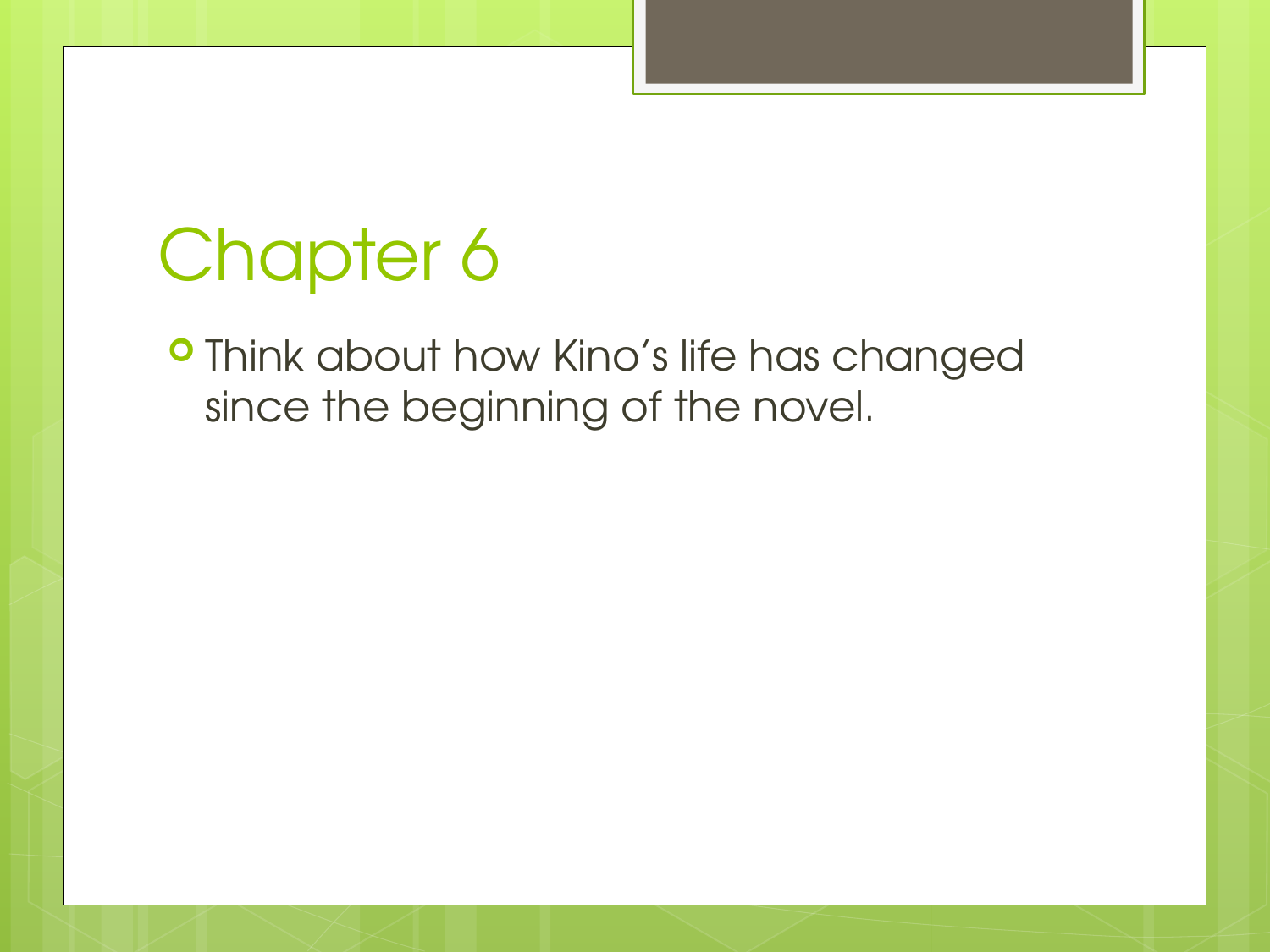

# Chapter 6
Think about how Kino’s life has changed since the beginning of the novel.